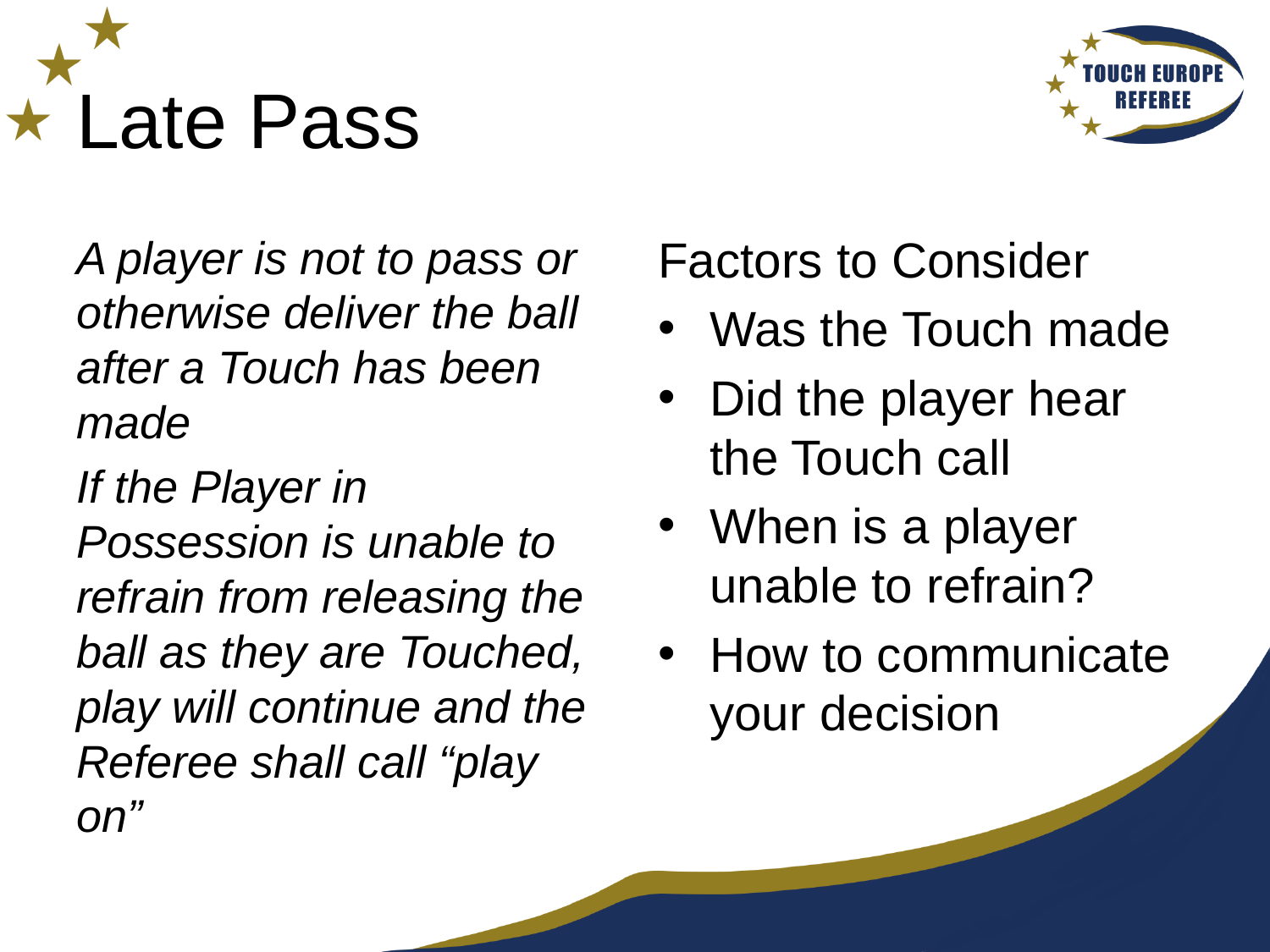

# Late Pass
A player is not to pass or otherwise deliver the ball after a Touch has been made
If the Player in Possession is unable to refrain from releasing the ball as they are Touched, play will continue and the Referee shall call “play on”

Factors to Consider
Was the Touch made
Did the player hear the Touch call
When is a player unable to refrain?
How to communicate your decision